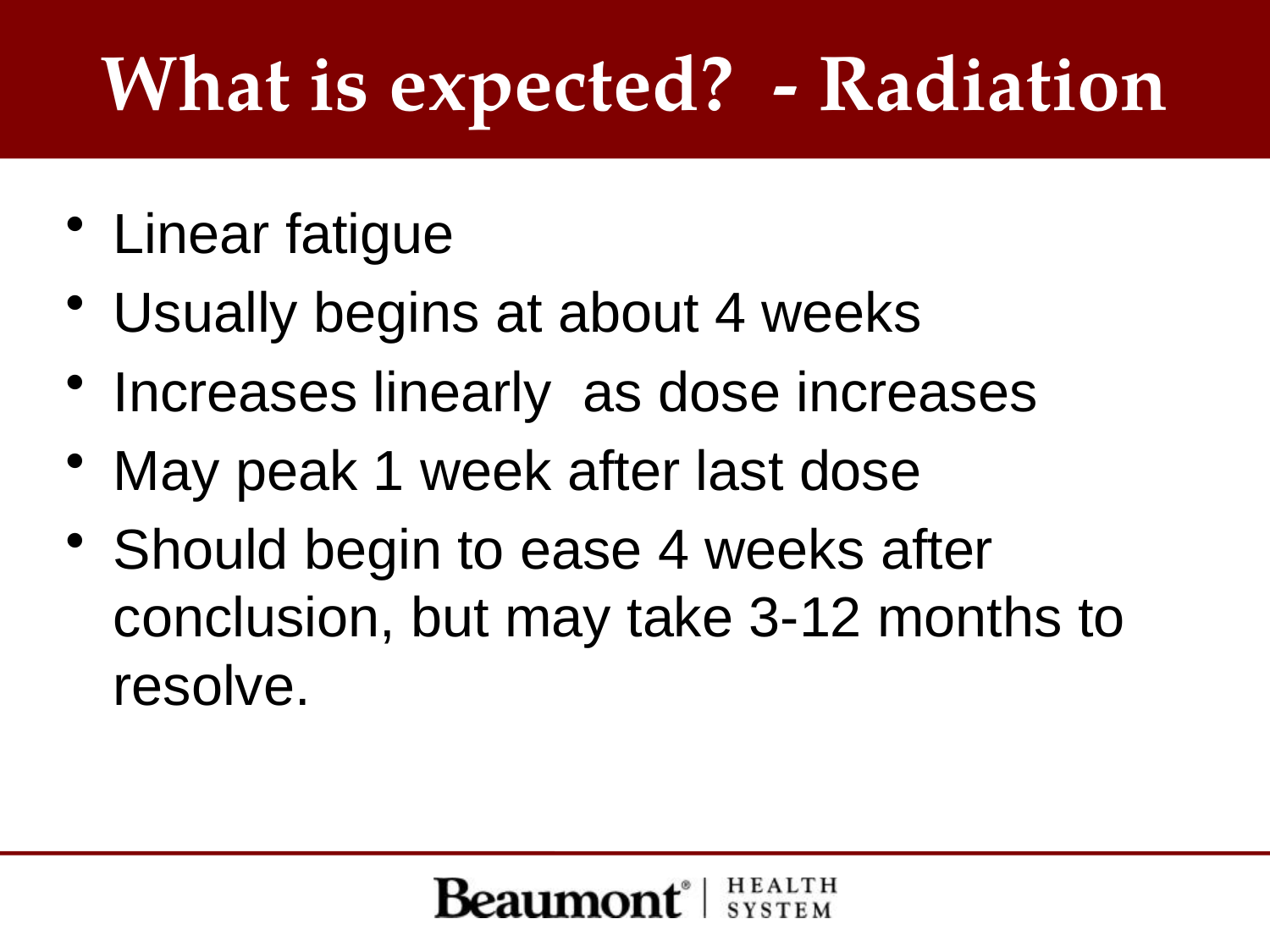

# What is expected?  - Radiation
Linear fatigue
Usually begins at about 4 weeks
Increases linearly  as dose increases
May peak 1 week after last dose
Should begin to ease 4 weeks after conclusion, but may take 3-12 months to resolve.